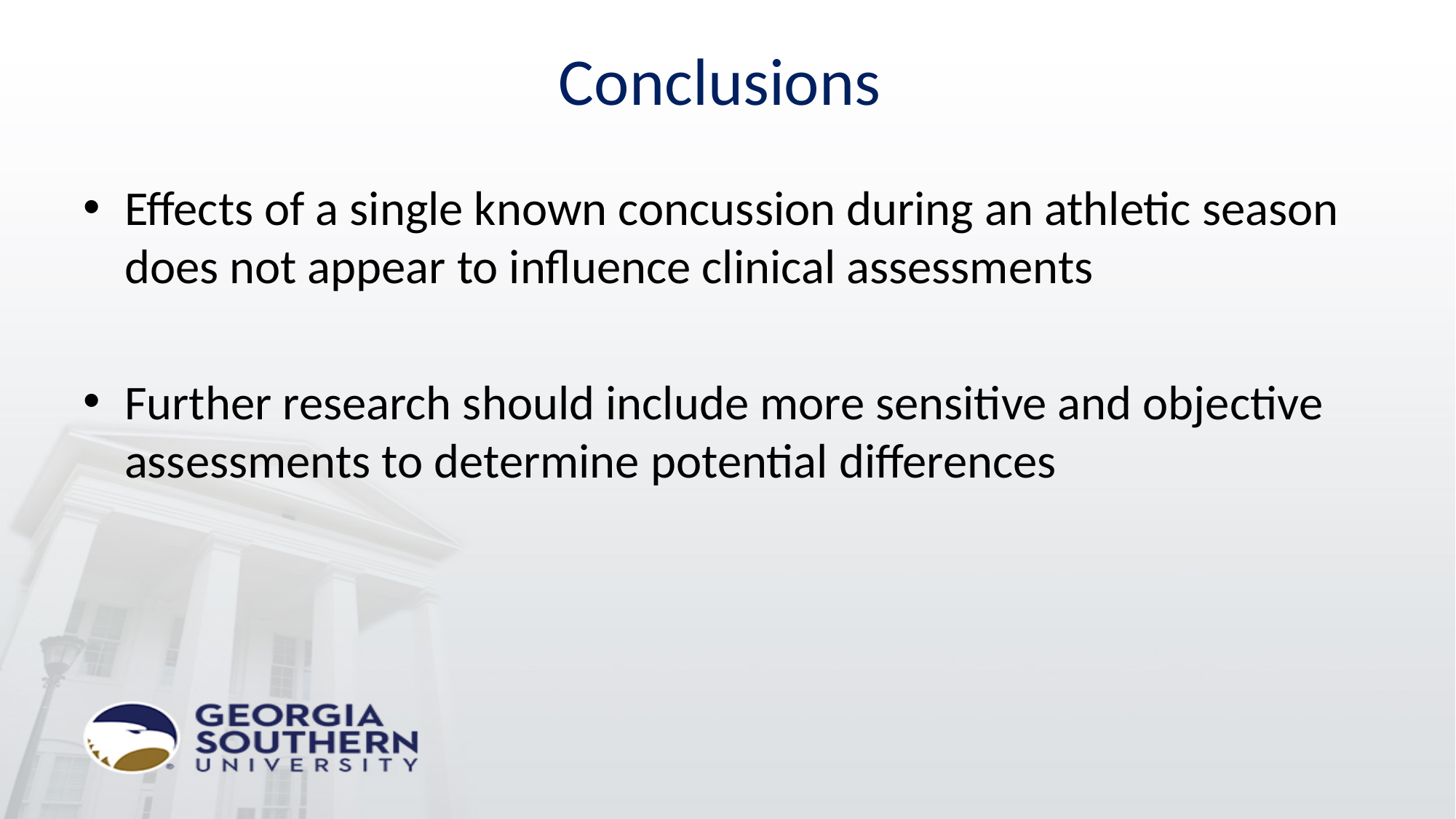

# Conclusions
Effects of a single known concussion during an athletic season does not appear to influence clinical assessments

Further research should include more sensitive and objective assessments to determine potential differences